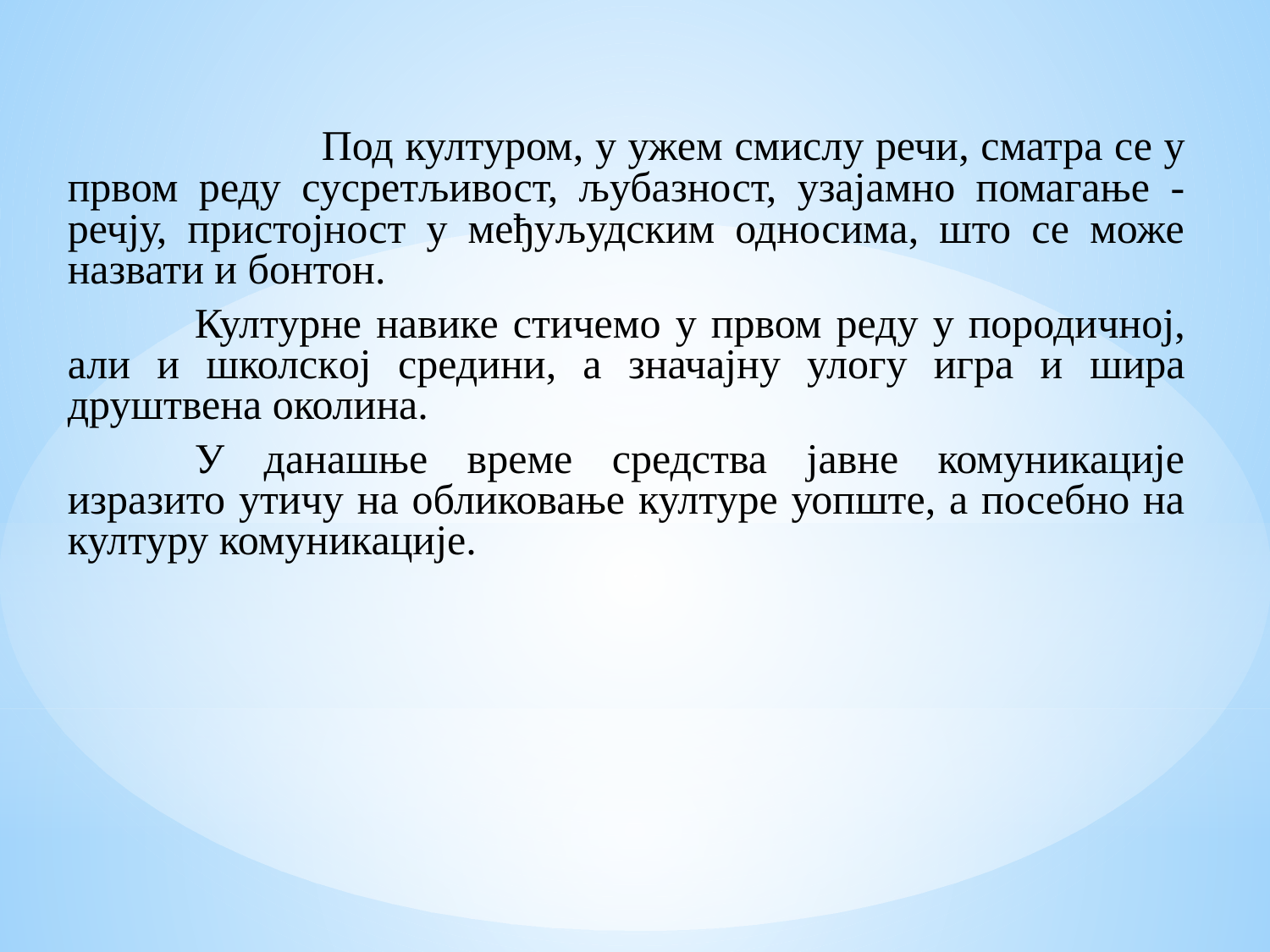

Под културом, у ужем смислу речи, сматра се у првом реду сусретљивост, љубазност, узајамно помагање - речју, пристојност у међуљудским односима, што се може назвати и бонтон.
	Културне навике стичемо у првом реду у породичној, али и школској средини, а значајну улогу игра и шира друштвена околина.
	У данашње време средства јавне комуникације изразито утичу на обликовање културе уопште, а посебно на културу комуникације.